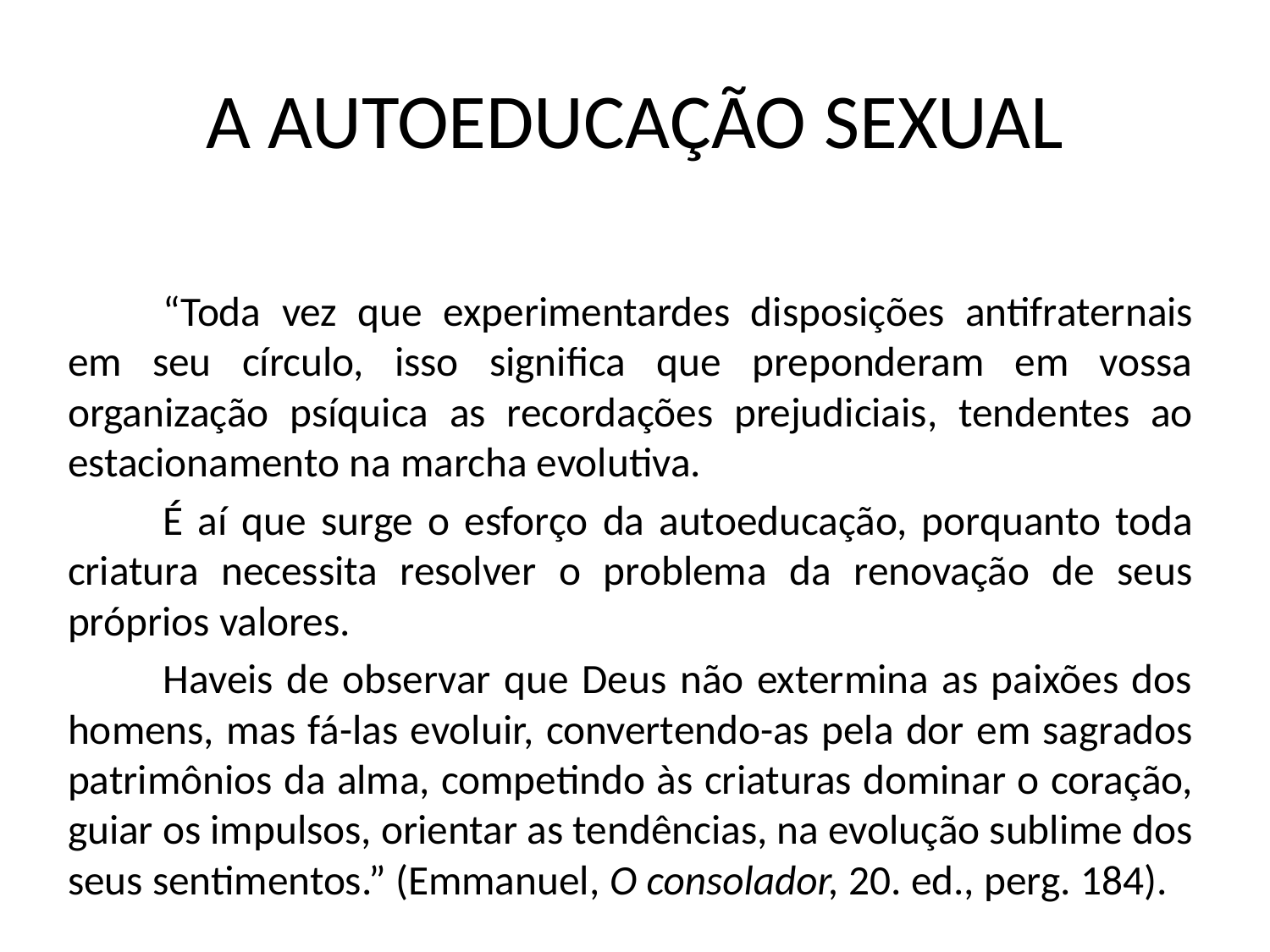

# A AUTOEDUCAÇÃO SEXUAL
“Toda vez que experimentardes disposições antifraternais em seu círculo, isso significa que preponderam em vossa organização psíquica as recordações prejudiciais, tendentes ao estacionamento na marcha evolutiva.
É aí que surge o esforço da autoeducação, porquanto toda criatura necessita resolver o problema da renovação de seus próprios valores.
Haveis de observar que Deus não extermina as paixões dos homens, mas fá-las evoluir, convertendo-as pela dor em sagrados patrimônios da alma, competindo às criaturas dominar o coração, guiar os impulsos, orientar as tendências, na evolução sublime dos seus sentimentos.” (Emmanuel, O consolador, 20. ed., perg. 184).